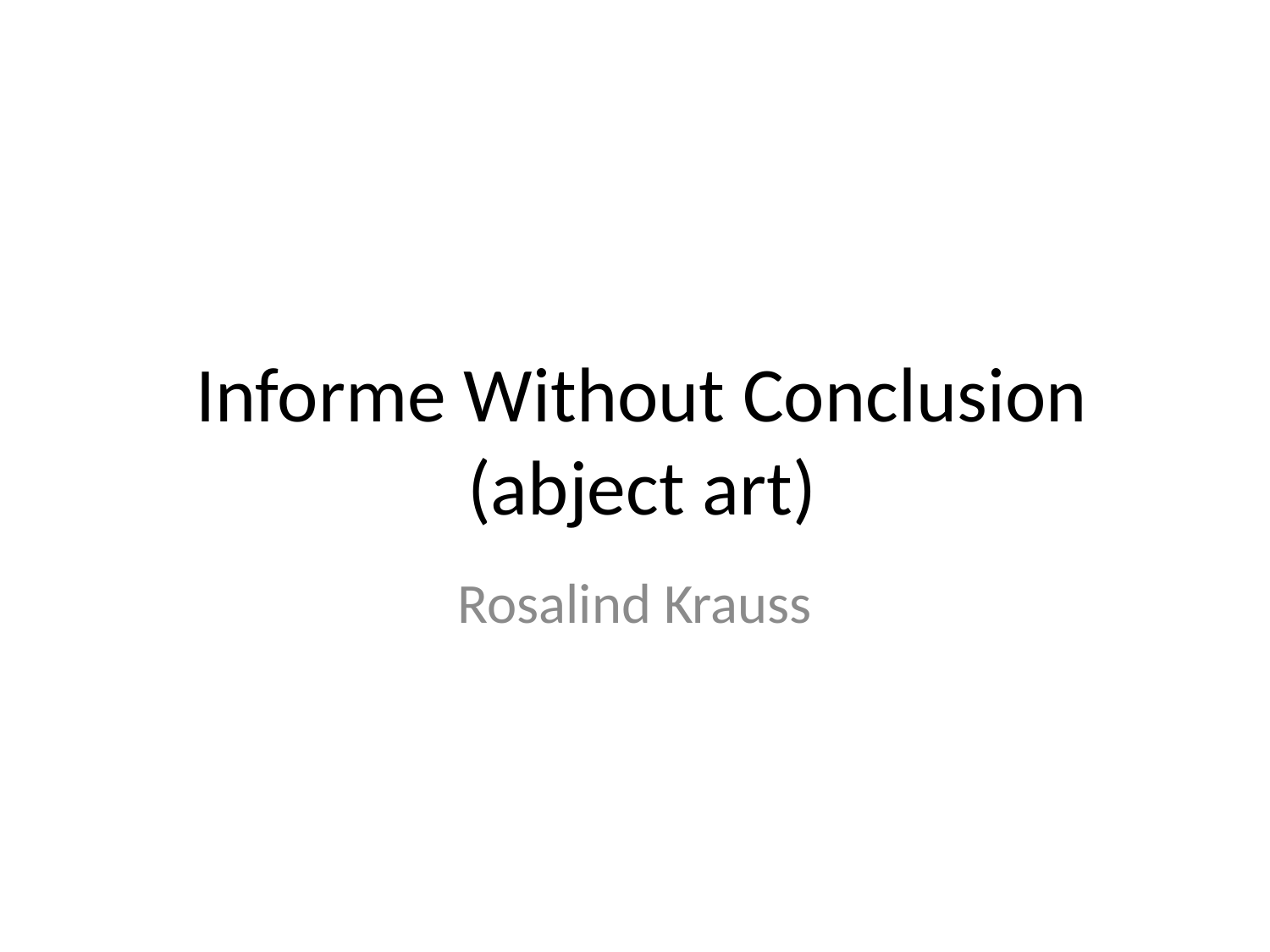

# Informe Without Conclusion (abject art)
Rosalind Krauss